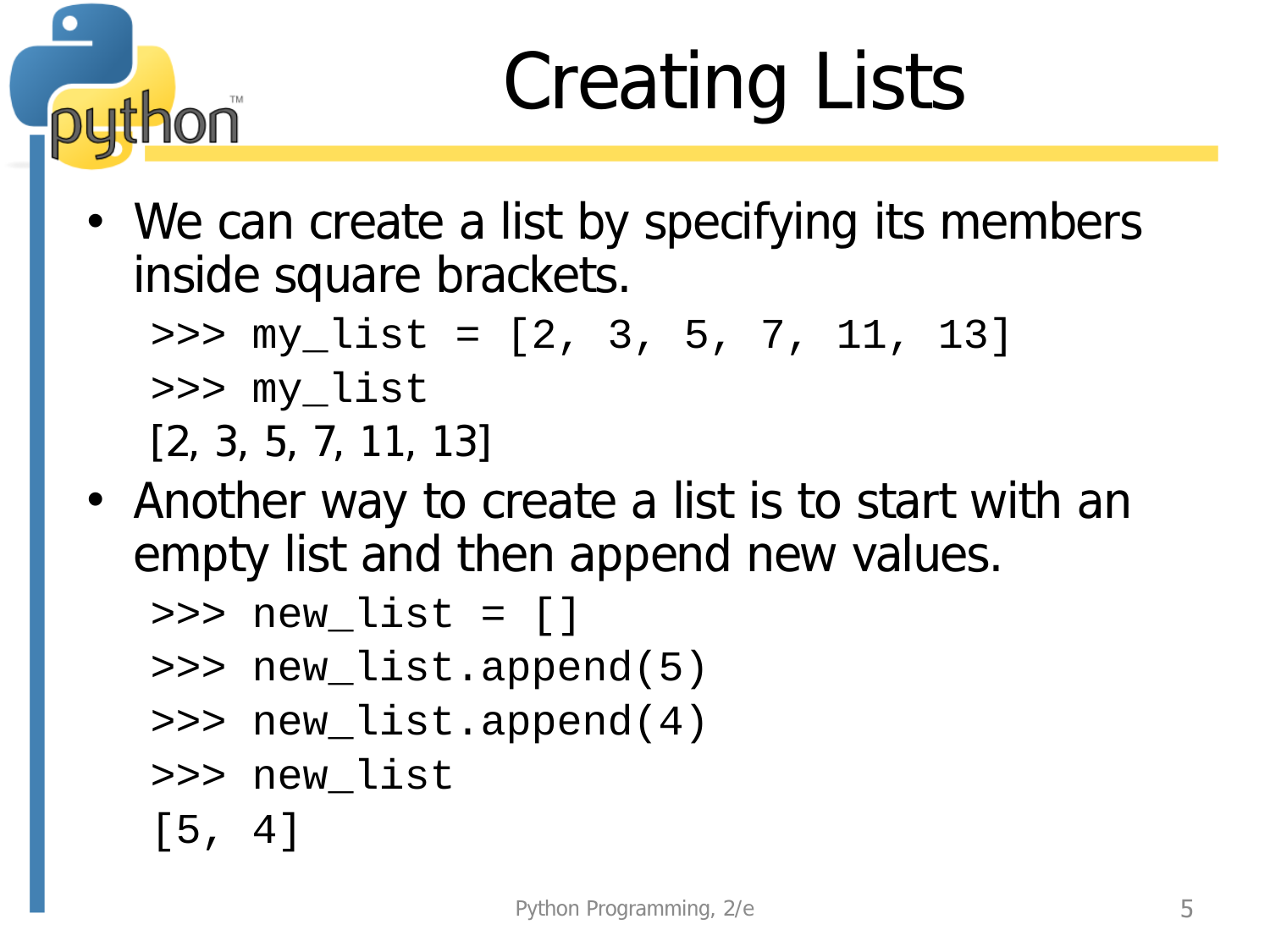

# Creating Lists
We can create a list by specifying its members inside square brackets.
>>> my_list = [2, 3, 5, 7, 11, 13]
>>> my_list
[2, 3, 5, 7, 11, 13]
Another way to create a list is to start with an empty list and then append new values.
>>> new_list = []
>>> new_list.append(5)
>>> new_list.append(4)
>>> new_list
[5, 4]
Python Programming, 2/e
5